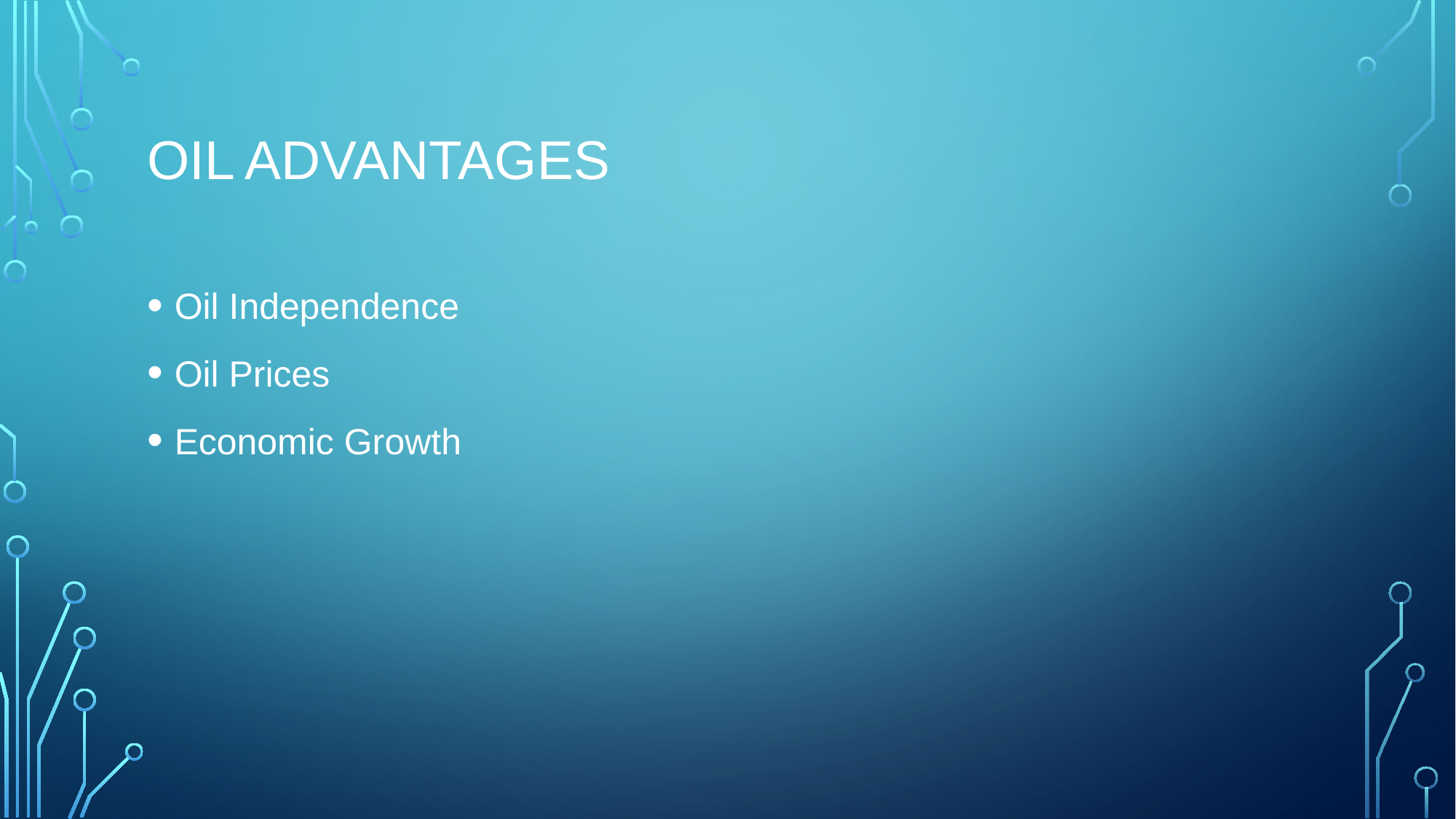

# Oil Advantages
Oil Independence
Oil Prices
Economic Growth